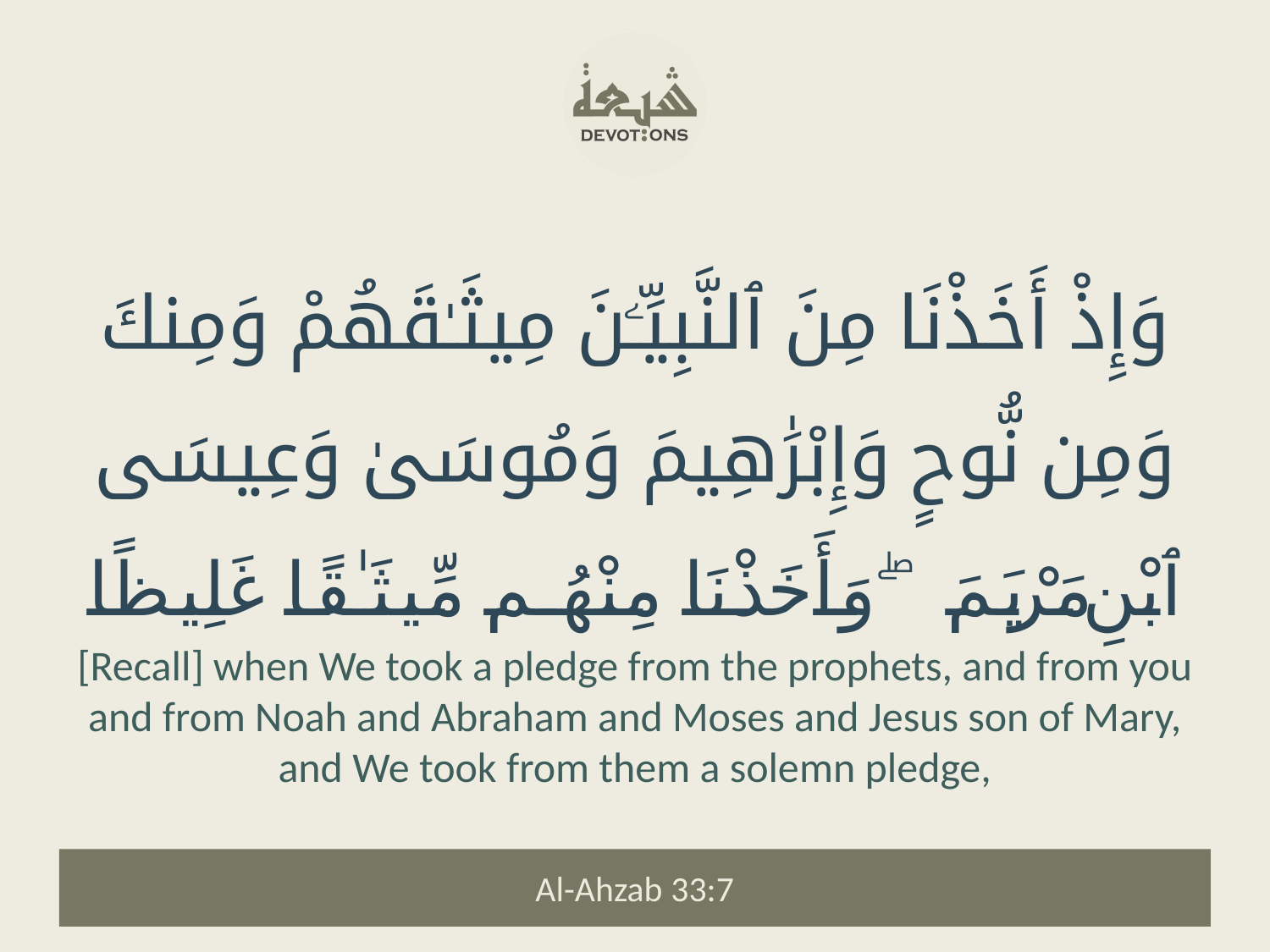

وَإِذْ أَخَذْنَا مِنَ ٱلنَّبِيِّـۧنَ مِيثَـٰقَهُمْ وَمِنكَ وَمِن نُّوحٍ وَإِبْرَٰهِيمَ وَمُوسَىٰ وَعِيسَى ٱبْنِ مَرْيَمَ ۖ وَأَخَذْنَا مِنْهُم مِّيثَـٰقًا غَلِيظًا
[Recall] when We took a pledge from the prophets, and from you and from Noah and Abraham and Moses and Jesus son of Mary, and We took from them a solemn pledge,
Al-Ahzab 33:7